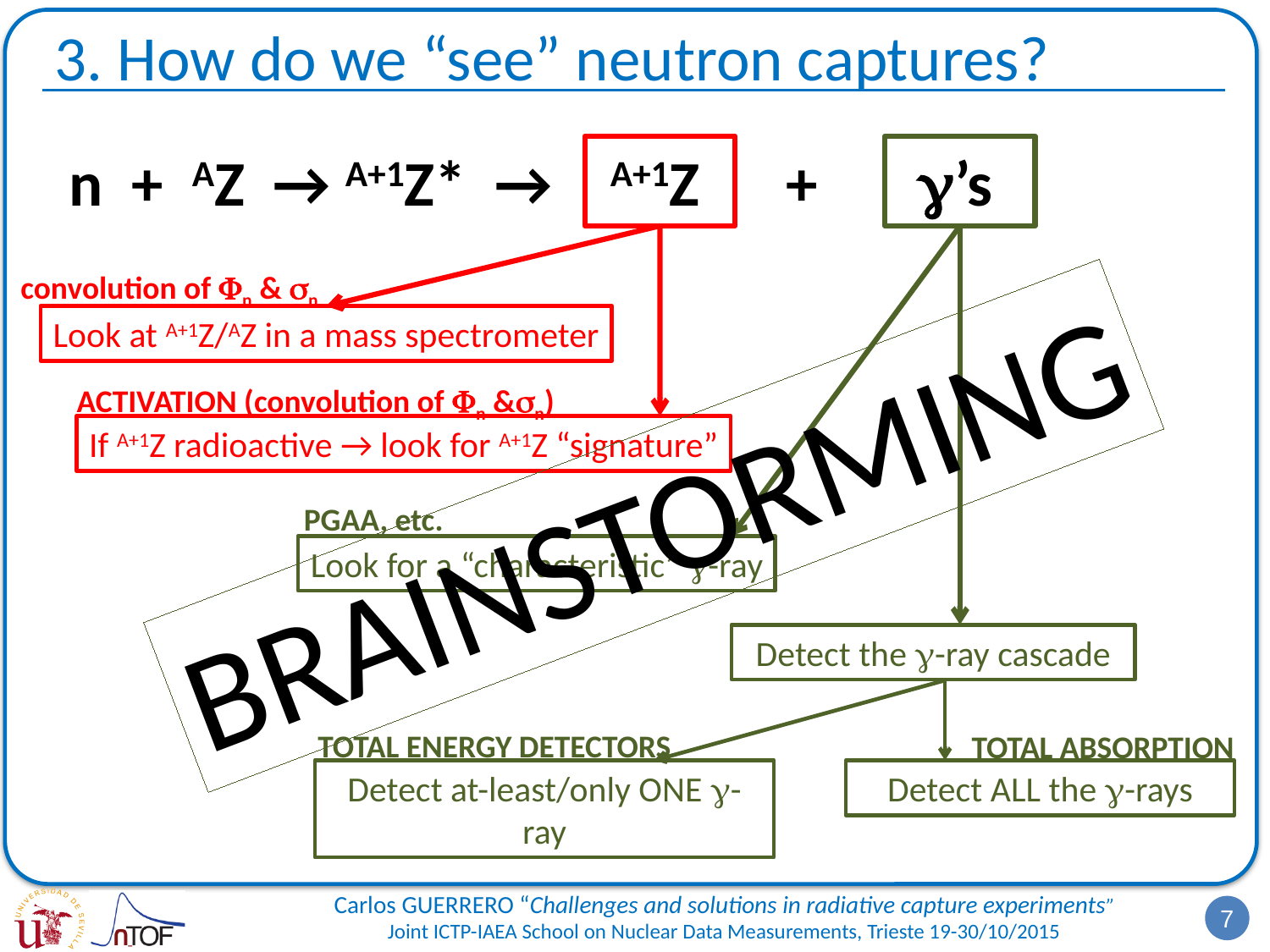

# 3. How do we “see” neutron captures?
n  +  AZ  → A+1Z*  →    A+1Z      +       γ’s

convolution of Φn & σn
Look at A+1Z/AZ in a mass spectrometer
ACTIVATION (convolution of Φn &σn)
If A+1Z radioactive → look for A+1Z “signature”
BRAINSTORMING
PGAA, etc.
Look for a “characteristic” γ-ray
Detect the γ-ray cascade
TOTAL ENERGY DETECTORS
TOTAL ABSORPTION
Detect at-least/only ONE γ-ray
Detect ALL the γ-rays
7